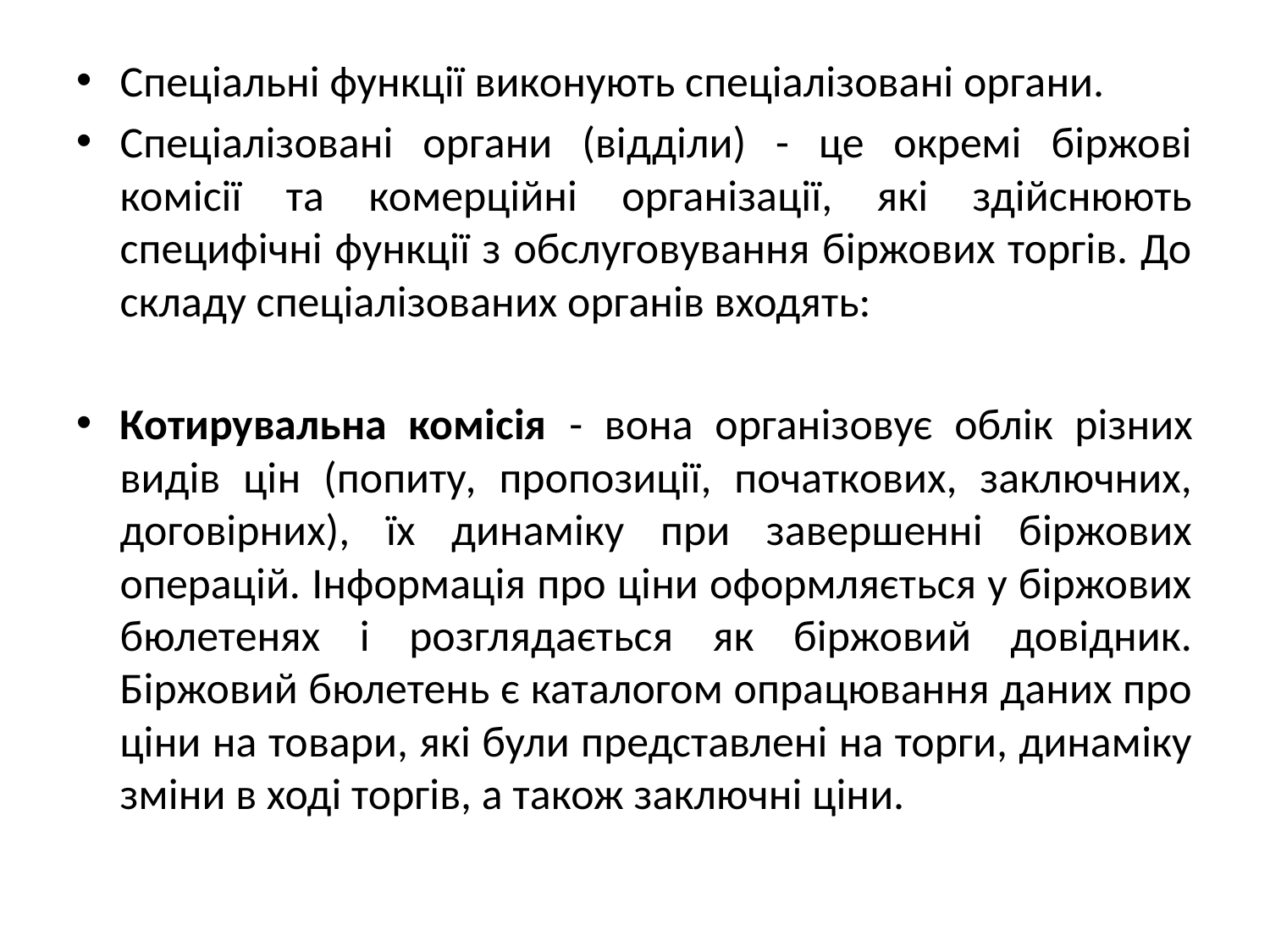

Спеціальні функції виконують спеціалізовані органи.
Спеціалізовані органи (відділи) - це окремі біржові комісії та комерційні організації, які здійснюють специфічні функції з обслуговування біржових торгів. До складу спеціалізованих органів входять:

Котирувальна комісія - вона організовує облік різних видів цін (попиту, пропозиції, початкових, заключних, договірних), їх динаміку при завершенні біржових операцій. Інформація про ціни оформляється у біржових бюлетенях і розглядається як біржовий довідник. Біржовий бюлетень є каталогом опрацювання даних про ціни на товари, які були представлені на торги, динаміку зміни в ході торгів, а також заключні ціни.